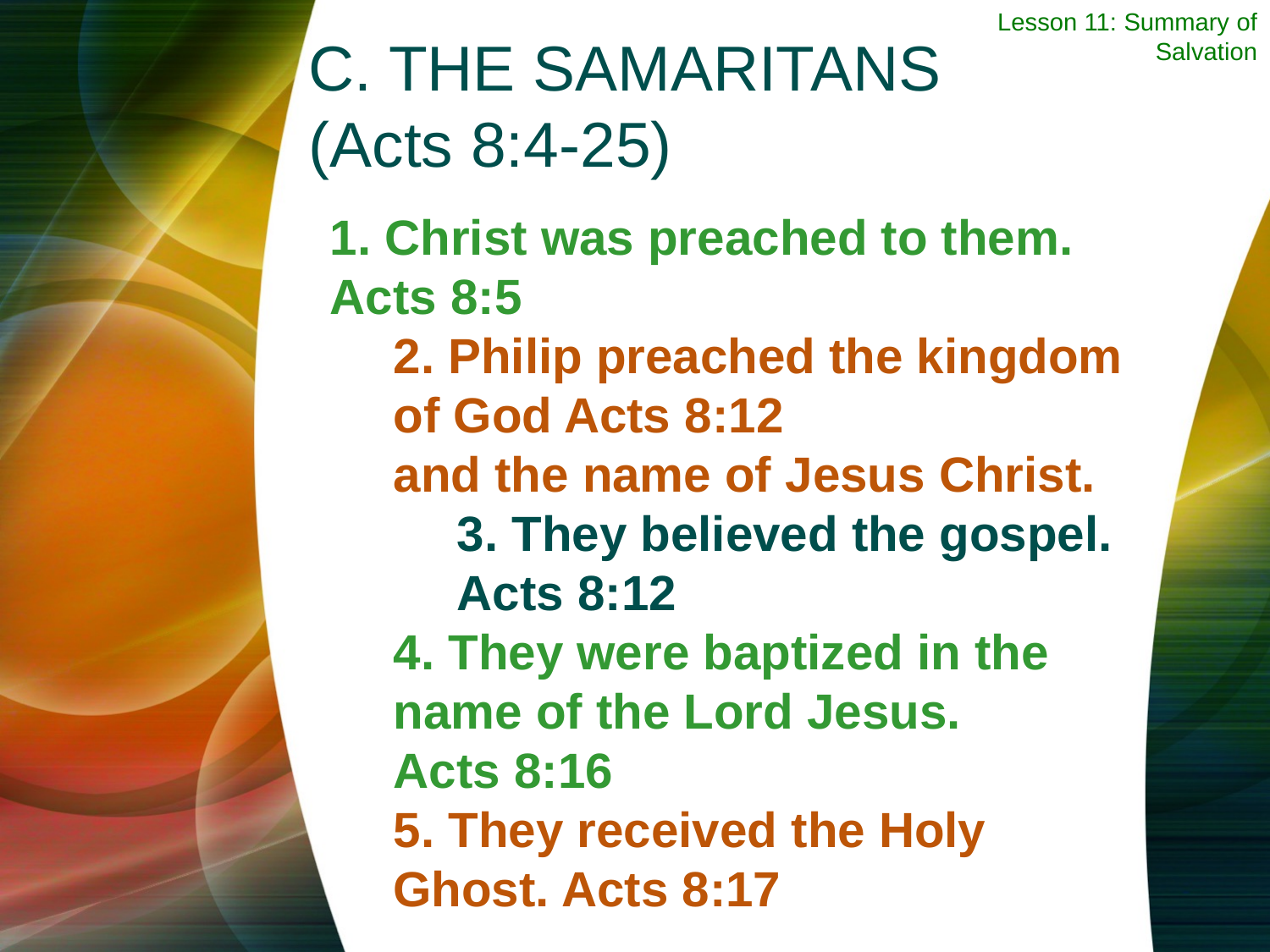

Lesson 11: Summary of Salvation
C. THE SAMARITANS (Acts 8:4-25)
1. Christ was preached to them. Acts 8:5
2. Philip preached the kingdom of God Acts 8:12
and the name of Jesus Christ.
3. They believed the gospel. Acts 8:12
4. They were baptized in the name of the Lord Jesus.
Acts 8:16
5. They received the Holy Ghost. Acts 8:17